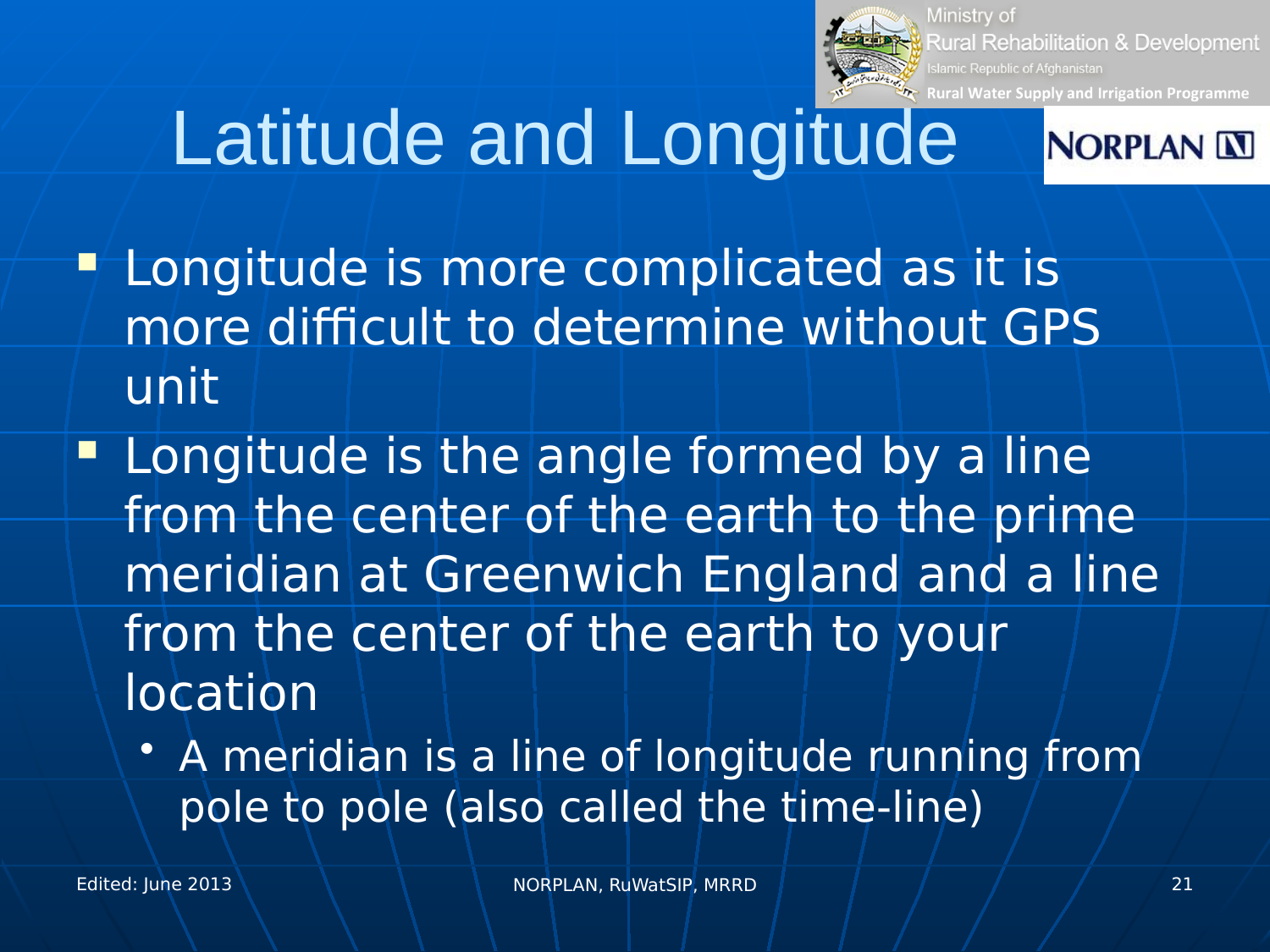

# Latitude and Longitude
Longitude is more complicated as it is more difficult to determine without GPS unit
Longitude is the angle formed by a line from the center of the earth to the prime meridian at Greenwich England and a line from the center of the earth to your location
A meridian is a line of longitude running from pole to pole (also called the time-line)
Edited: June 2013
21
NORPLAN, RuWatSIP, MRRD